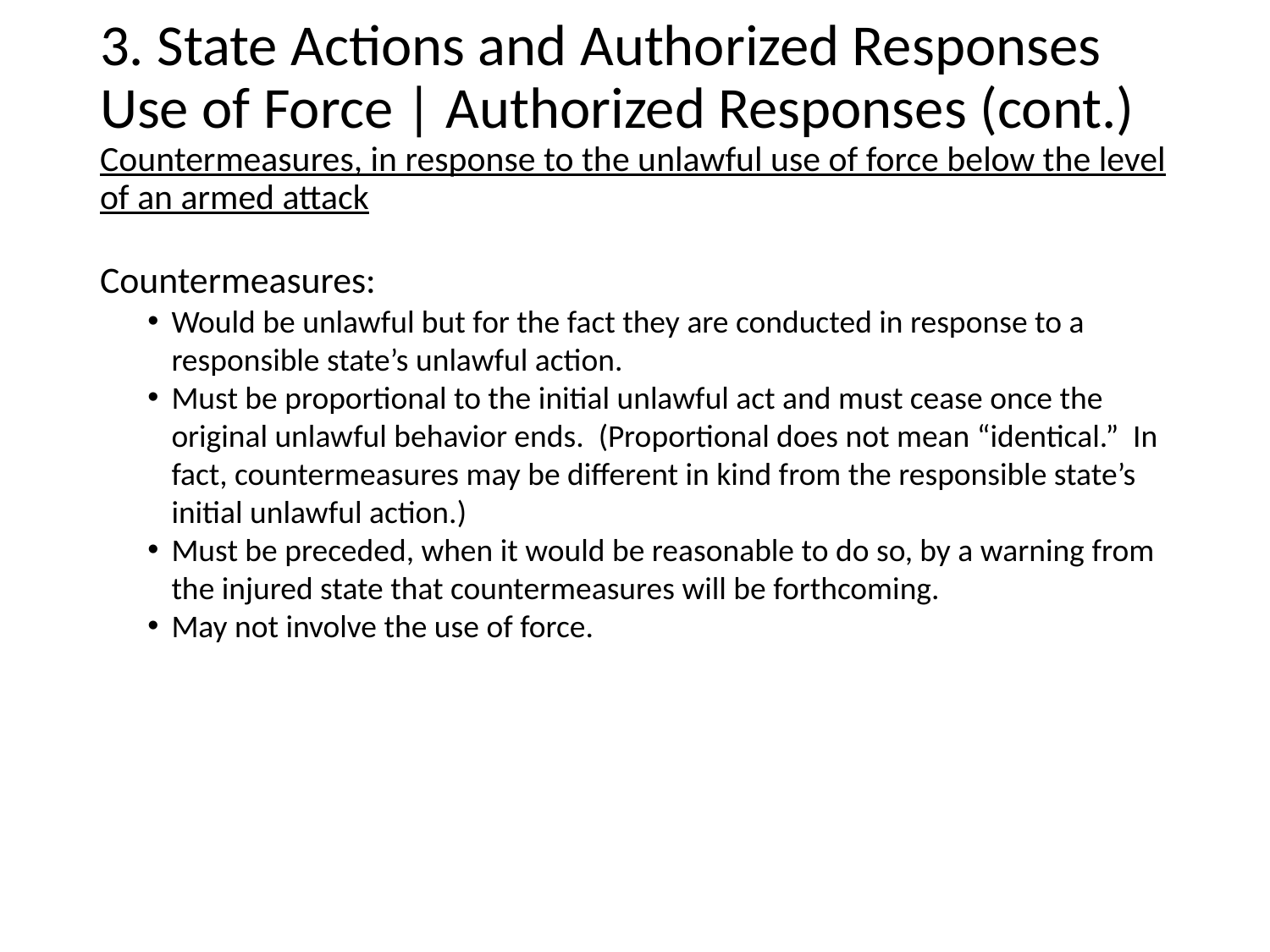

# 3. State Actions and Authorized Responses Use of Force | Authorized Responses (cont.) Countermeasures, in response to the unlawful use of force below the level of an armed attack
Countermeasures:
Would be unlawful but for the fact they are conducted in response to a responsible state’s unlawful action.
Must be proportional to the initial unlawful act and must cease once the original unlawful behavior ends.  (Proportional does not mean “identical.”  In fact, countermeasures may be different in kind from the responsible state’s initial unlawful action.)
Must be preceded, when it would be reasonable to do so, by a warning from the injured state that countermeasures will be forthcoming.
May not involve the use of force.